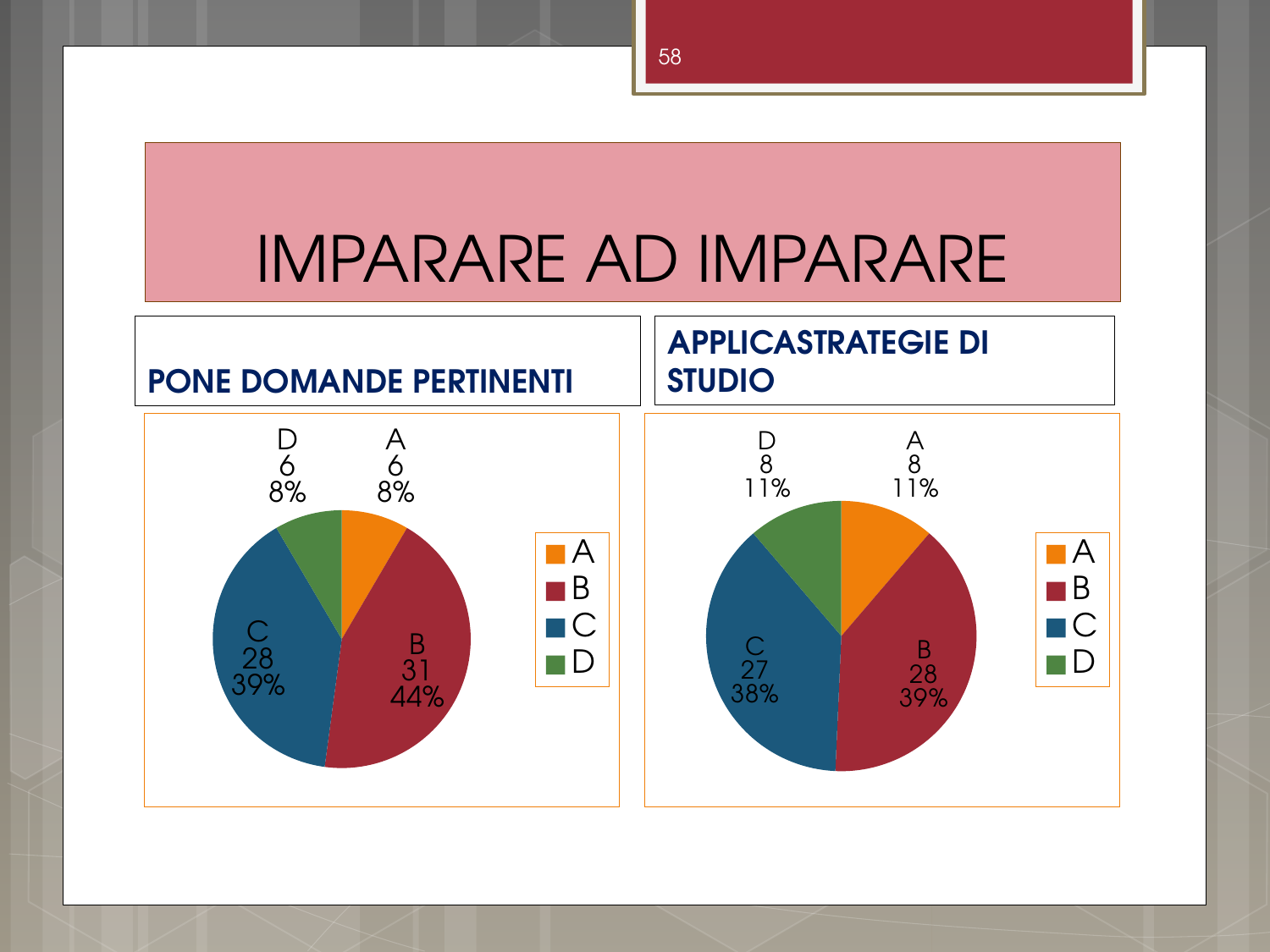

58
# IMPARARE AD IMPARARE
PONE DOMANDE PERTINENTI
APPLICASTRATEGIE DI STUDIO

### Chart

| Category | Vendite |
|---|---|
| A | 6.0 |
| B | 31.0 |
| C | 28.0 |
| D | 6.0 |

### Chart

| Category | Vendite |
|---|---|
| A | 8.0 |
| B | 28.0 |
| C | 27.0 |
| D | 8.0 |